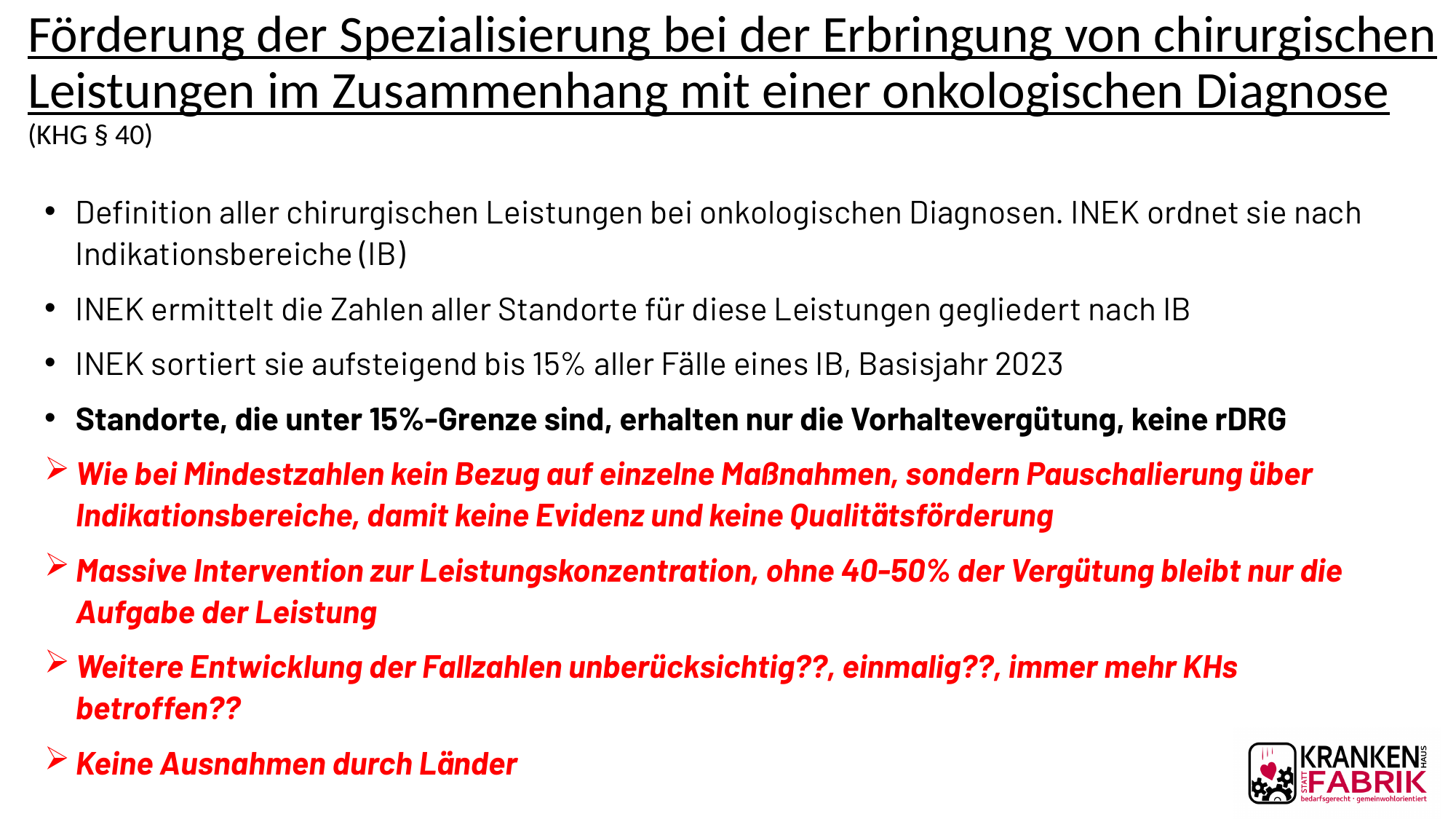

# Förderung der Spezialisierung bei der Erbringung von chirurgischen Leistungen im Zusammenhang mit einer onkologischen Diagnose (KHG § 40)
Definition aller chirurgischen Leistungen bei onkologischen Diagnosen. INEK ordnet sie nach Indikationsbereiche (IB)
INEK ermittelt die Zahlen aller Standorte für diese Leistungen gegliedert nach IB
INEK sortiert sie aufsteigend bis 15% aller Fälle eines IB, Basisjahr 2023
Standorte, die unter 15%-Grenze sind, erhalten nur die Vorhaltevergütung, keine rDRG
Wie bei Mindestzahlen kein Bezug auf einzelne Maßnahmen, sondern Pauschalierung über Indikationsbereiche, damit keine Evidenz und keine Qualitätsförderung
Massive Intervention zur Leistungskonzentration, ohne 40-50% der Vergütung bleibt nur die Aufgabe der Leistung
Weitere Entwicklung der Fallzahlen unberücksichtig??, einmalig??, immer mehr KHs betroffen??
Keine Ausnahmen durch Länder